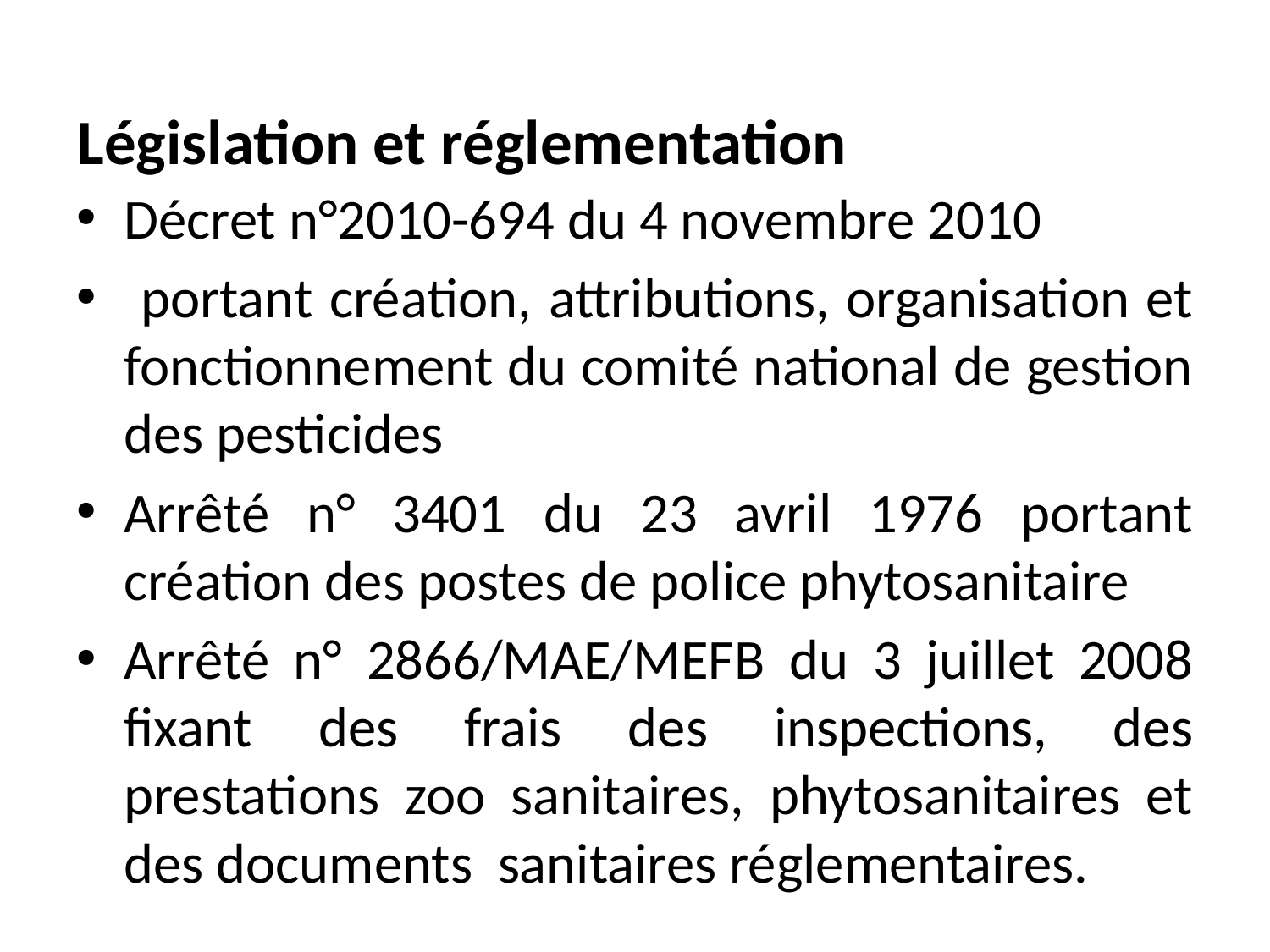

Législation et réglementation
Décret n°2010-694 du 4 novembre 2010
 portant création, attributions, organisation et fonctionnement du comité national de gestion des pesticides
Arrêté n° 3401 du 23 avril 1976 portant création des postes de police phytosanitaire
Arrêté n° 2866/MAE/MEFB du 3 juillet 2008 fixant des frais des inspections, des prestations zoo sanitaires, phytosanitaires et des documents  sanitaires réglementaires.